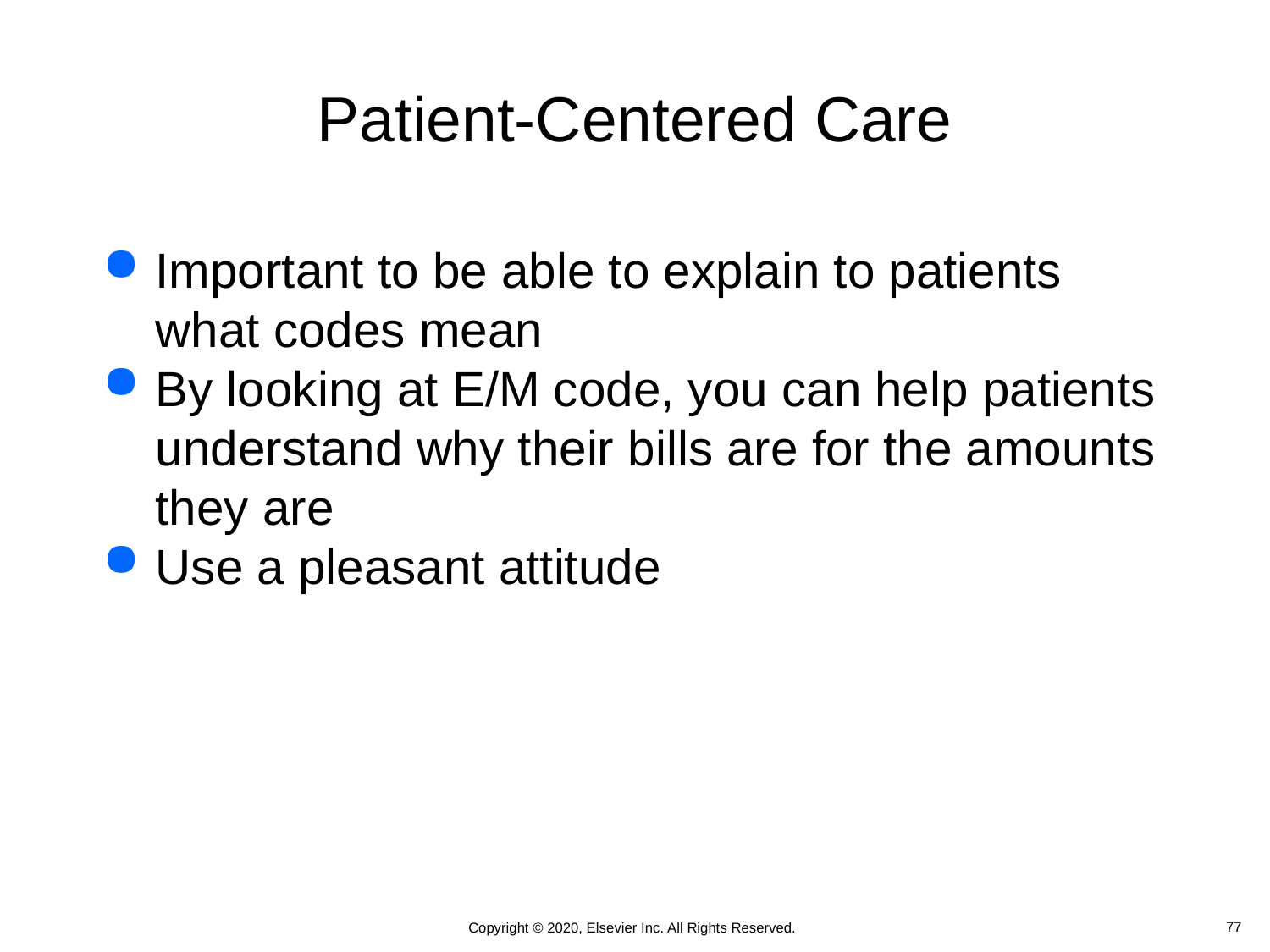

# Patient-Centered Care
Important to be able to explain to patients what codes mean
By looking at E/M code, you can help patients understand why their bills are for the amounts they are
Use a pleasant attitude
 77